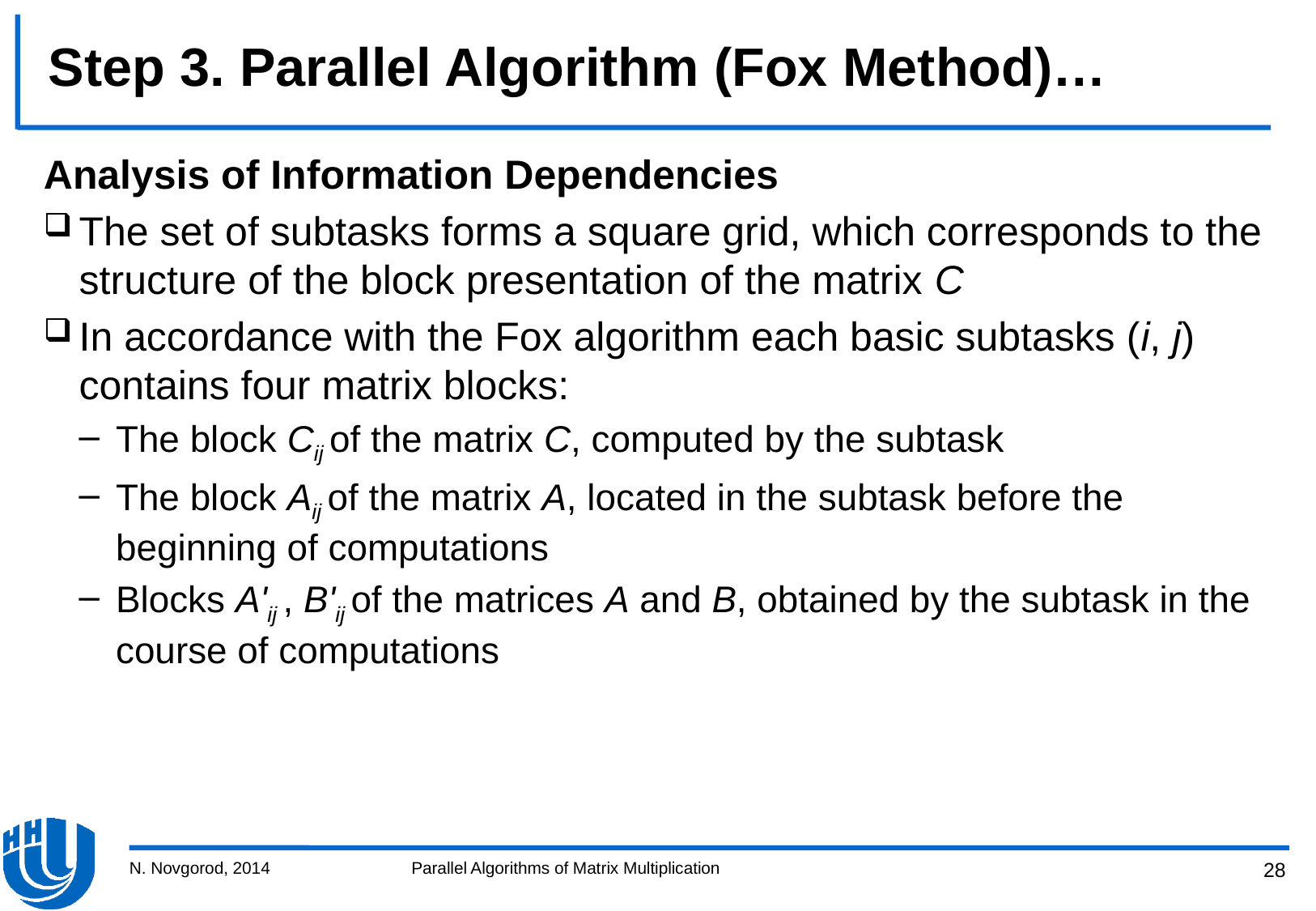

# Step 3. Parallel Algorithm (Fox Method)…
Analysis of Information Dependencies
The set of subtasks forms a square grid, which corresponds to the structure of the block presentation of the matrix C
In accordance with the Fox algorithm each basic subtasks (i, j) contains four matrix blocks:
The block Cij of the matrix C, computed by the subtask
The block Aij of the matrix A, located in the subtask before the beginning of computations
Blocks A'ij , B'ij of the matrices A and B, obtained by the subtask in the course of computations

N. Novgorod, 2014
Parallel Algorithms of Matrix Multiplication
28